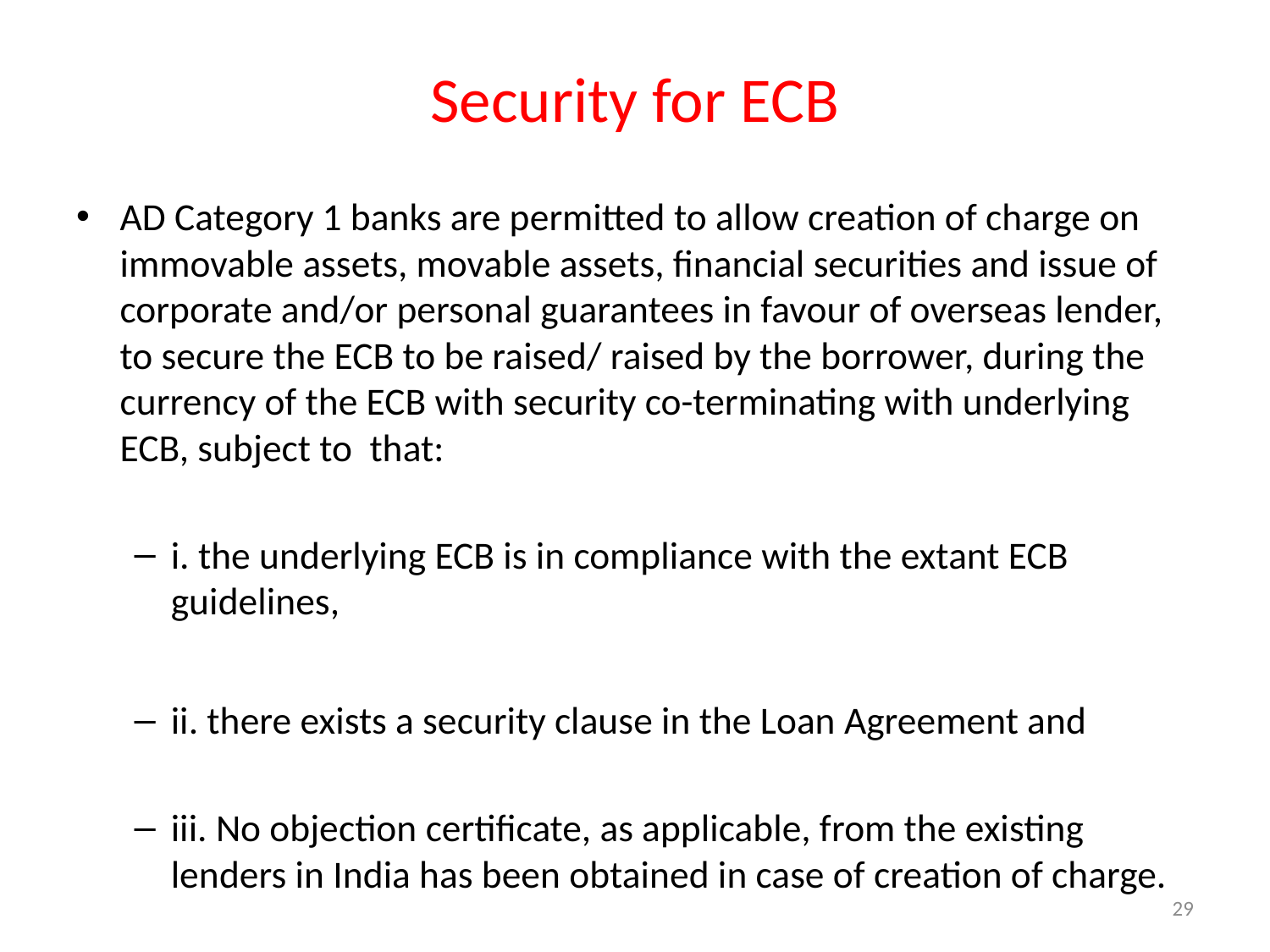

# Security for ECB
AD Category 1 banks are permitted to allow creation of charge on immovable assets, movable assets, financial securities and issue of corporate and/or personal guarantees in favour of overseas lender, to secure the ECB to be raised/ raised by the borrower, during the currency of the ECB with security co-terminating with underlying ECB, subject to  that:

i. the underlying ECB is in compliance with the extant ECB guidelines,

ii. there exists a security clause in the Loan Agreement and

iii. No objection certificate, as applicable, from the existing lenders in India has been obtained in case of creation of charge.

29